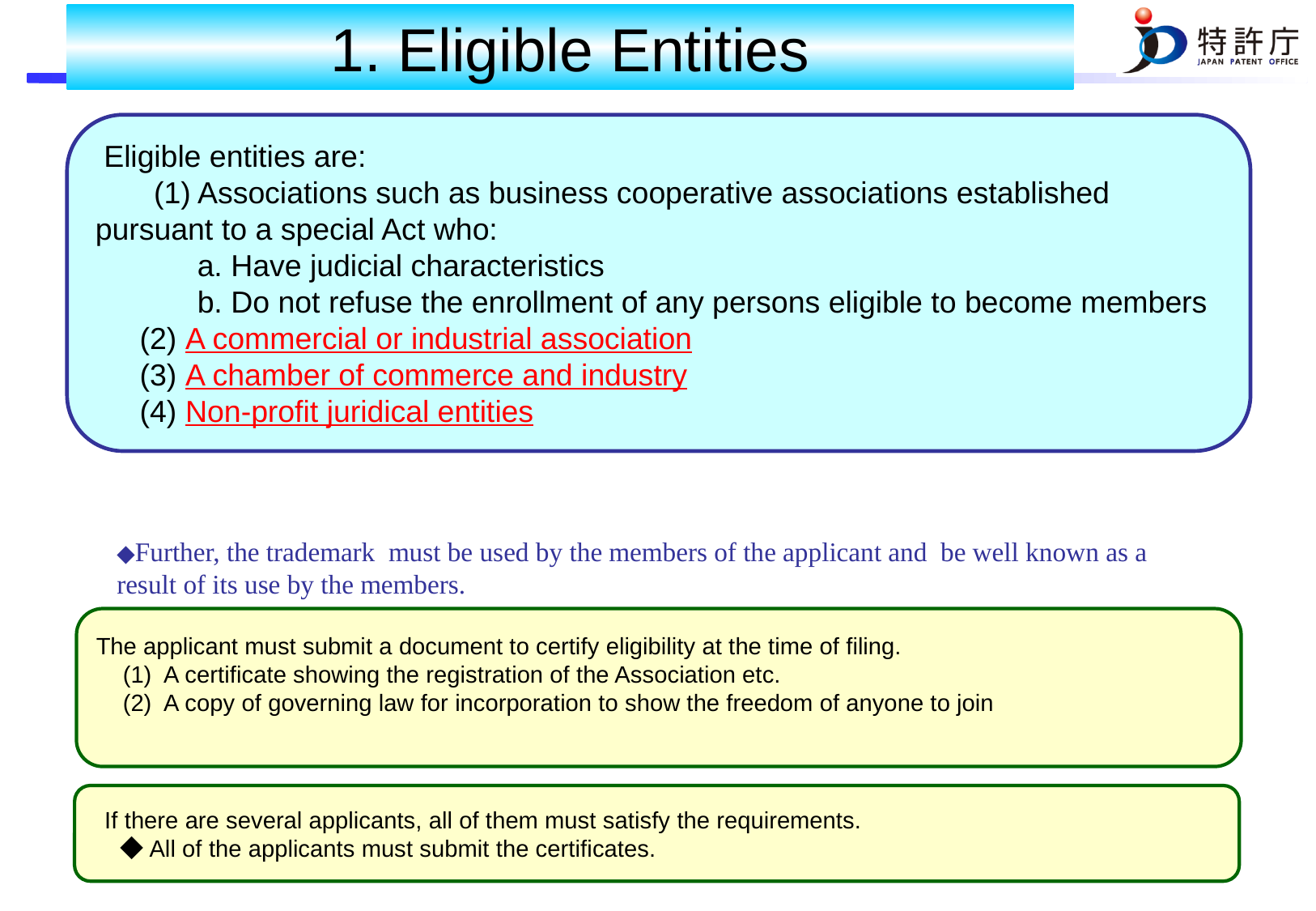

1. Eligible Entities
 Eligible entities are:
 　 (1) Associations such as business cooperative associations established pursuant to a special Act who:
            a. Have judicial characteristics
            b. Do not refuse the enrollment of any persons eligible to become members
　 (2) A commercial or industrial association
　 (3) A chamber of commerce and industry
　 (4) Non-profit juridical entities
◆Further, the trademark  must be used by the members of the applicant and  be well known as a result of its use by the members.
The applicant must submit a document to certify eligibility at the time of filing.
    (1)  A certificate showing the registration of the Association etc.
    (2)  A copy of governing law for incorporation to show the freedom of anyone to join

  If there are several applicants, all of them must satisfy the requirements.
　 ◆All of the applicants must submit the certificates.